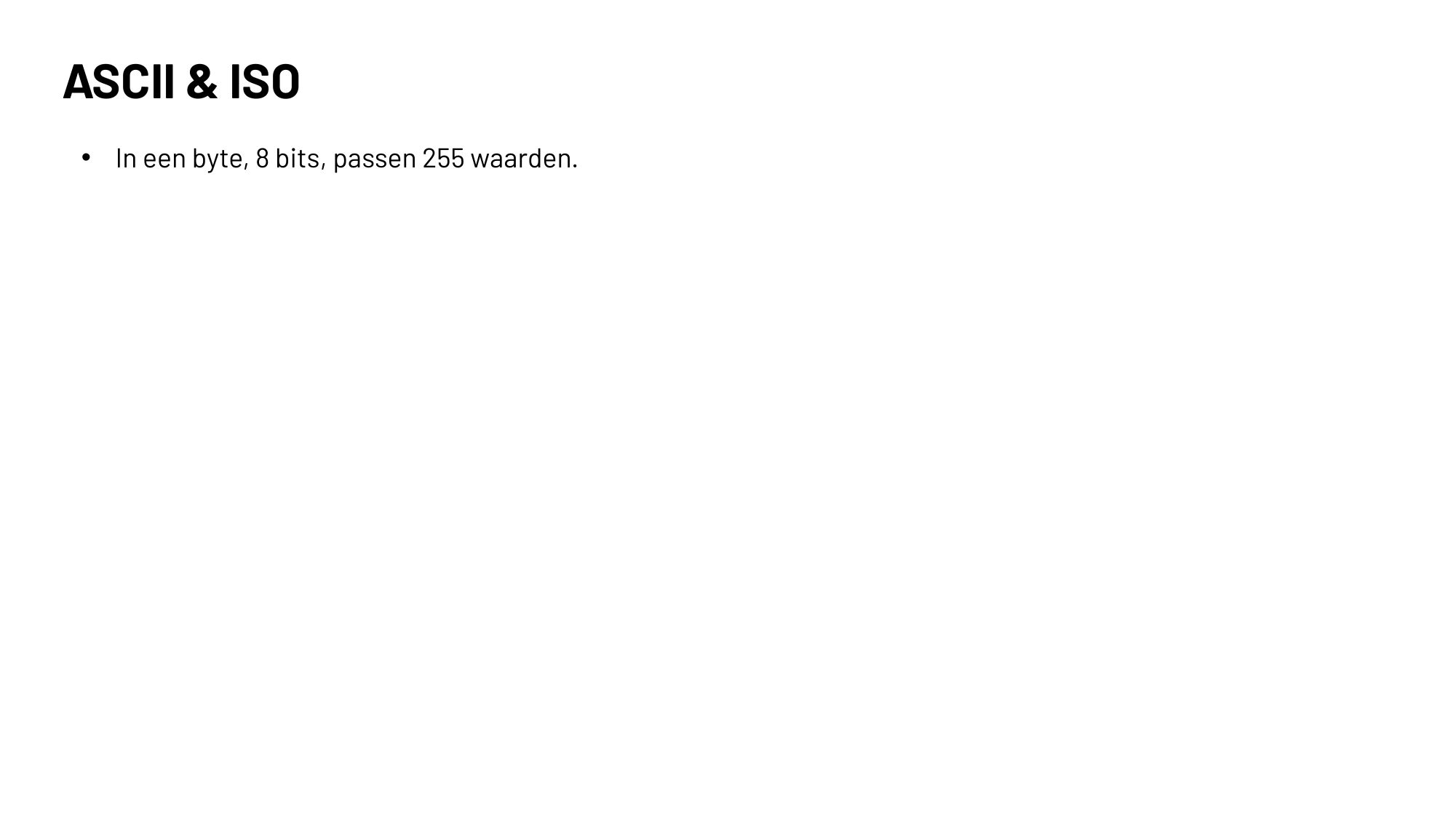

ASCII & ISO
In een byte, 8 bits, passen 255 waarden.